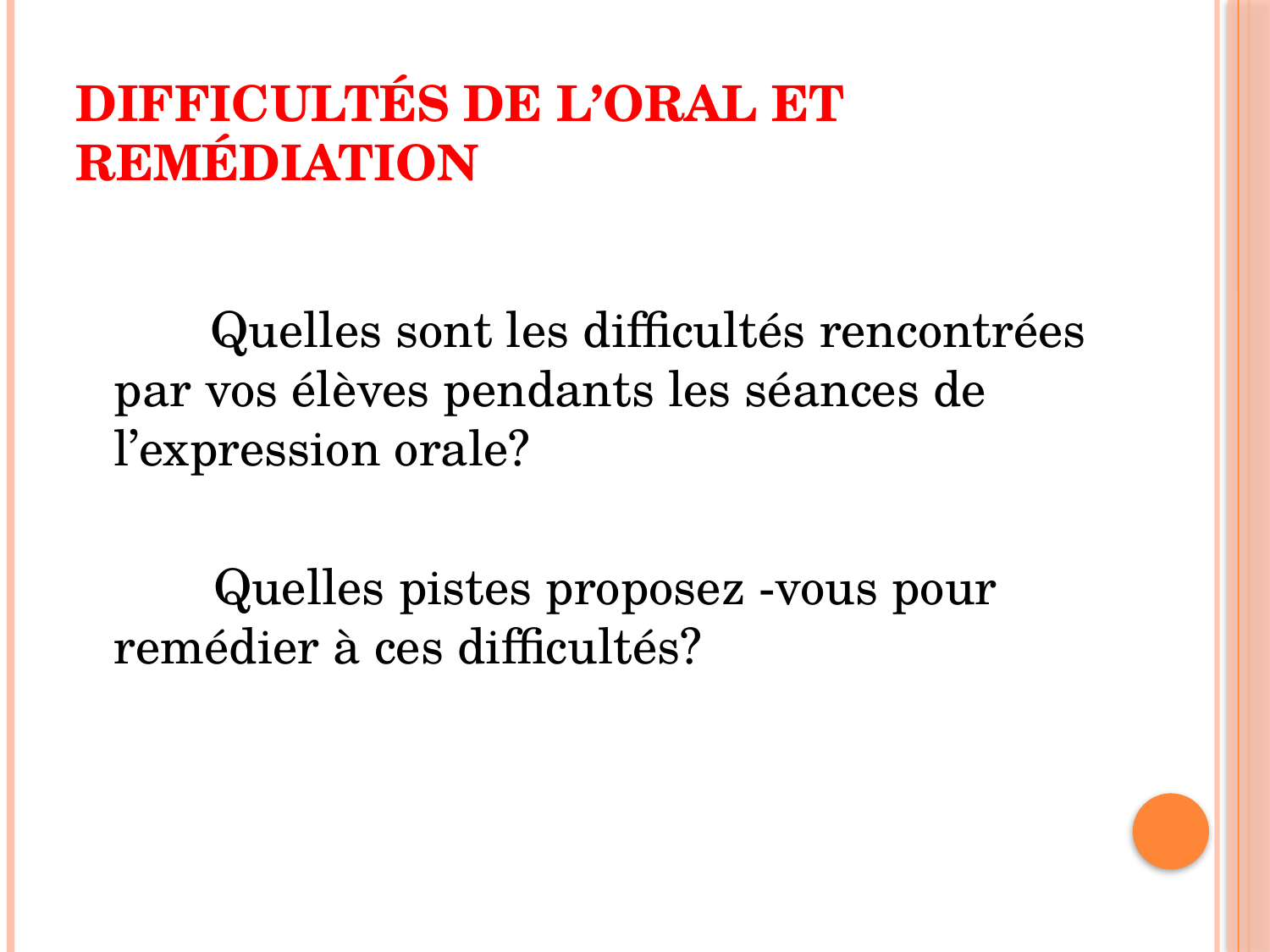

# Difficultés de l’oral et remédiation

	       Quelles sont les difficultés rencontrées par vos élèves pendants les séances de l’expression orale?

          Quelles pistes proposez -vous pour remédier à ces difficultés?